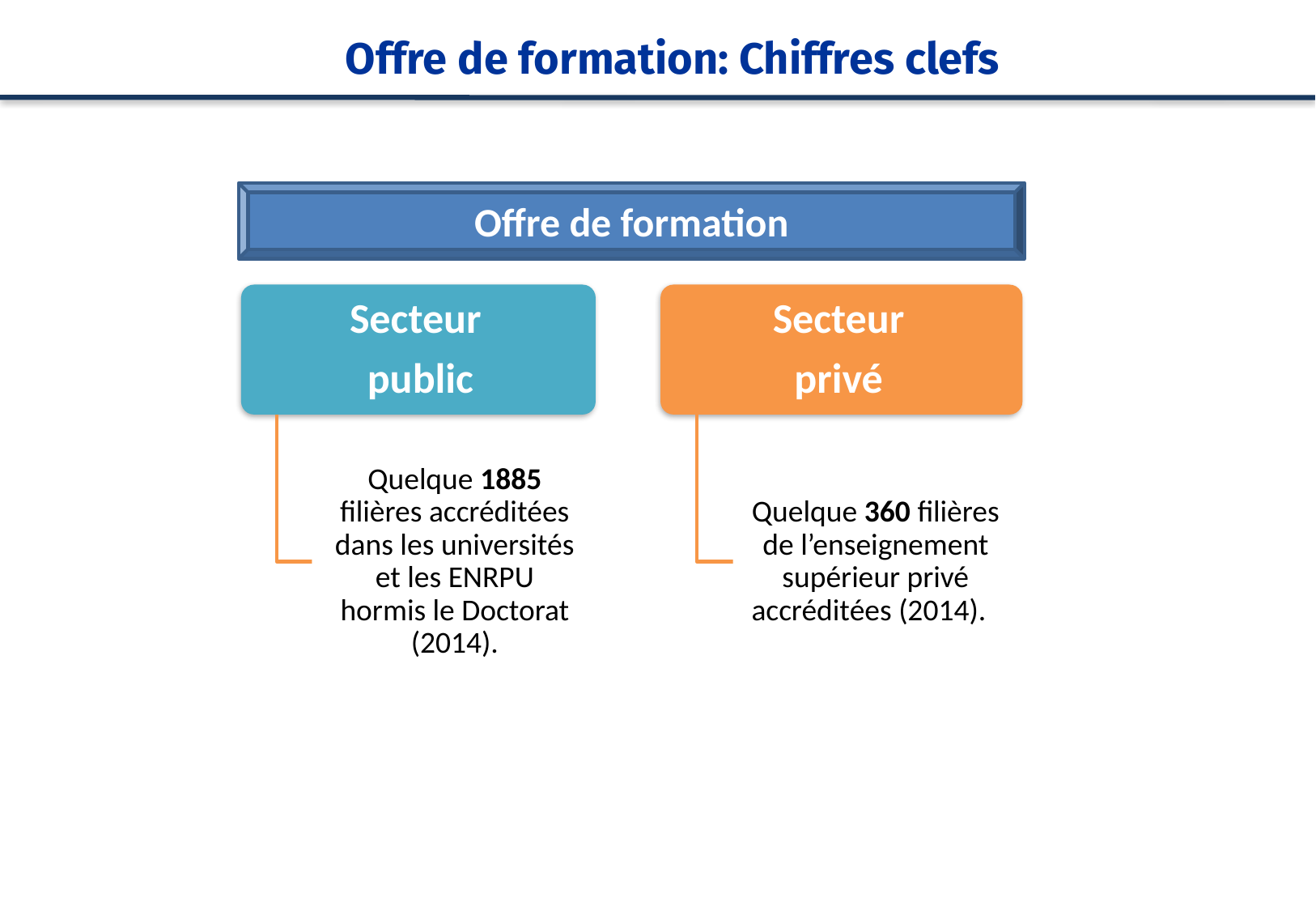

# Offre de formation: Chiffres clefs
Offre de formation
Secteur
public
Quelque 1885 filières accréditées dans les universités et les ENRPU hormis le Doctorat (2014).
Secteur
privé
Quelque 360 filières de l’enseignement supérieur privé accréditées (2014).